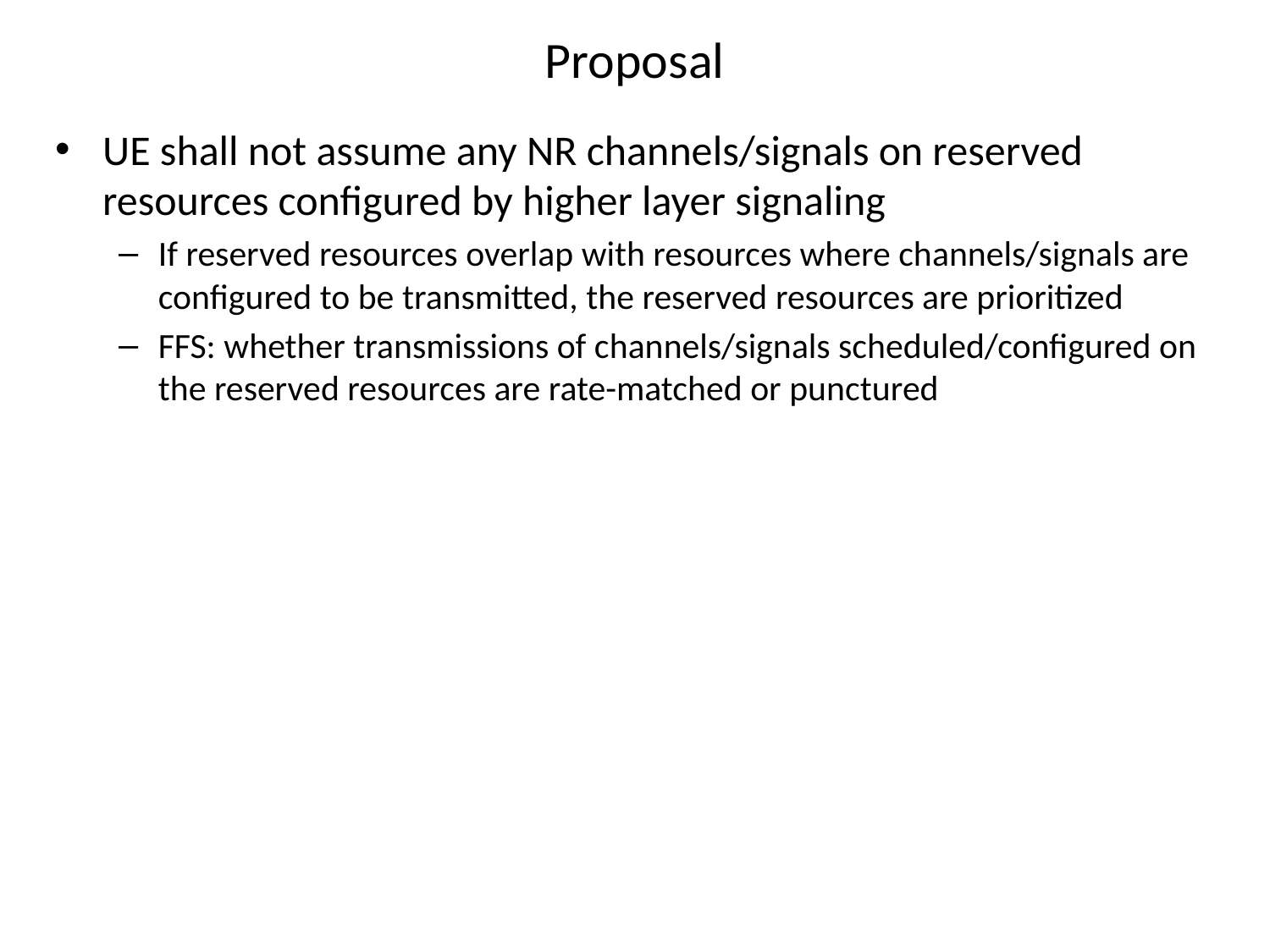

# Proposal
UE shall not assume any NR channels/signals on reserved resources configured by higher layer signaling
If reserved resources overlap with resources where channels/signals are configured to be transmitted, the reserved resources are prioritized
FFS: whether transmissions of channels/signals scheduled/configured on the reserved resources are rate-matched or punctured